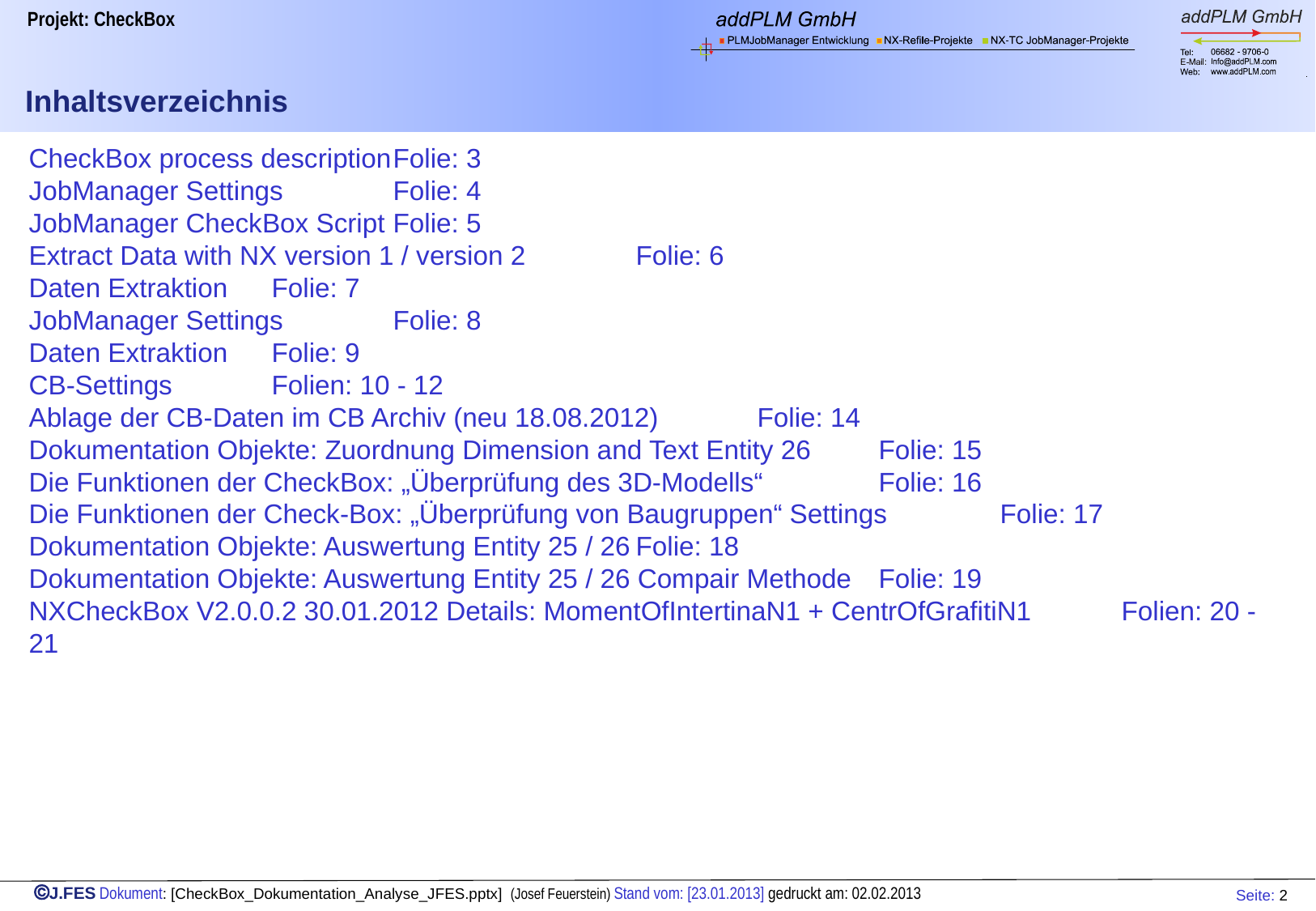

# Inhaltsverzeichnis
CheckBox process description	Folie: 3
JobManager Settings	Folie: 4
JobManager CheckBox Script	Folie: 5
Extract Data with NX version 1 / version 2	Folie: 6
Daten Extraktion	Folie: 7
JobManager Settings	Folie: 8
Daten Extraktion	Folie: 9
CB-Settings	Folien: 10 - 12
Ablage der CB-Daten im CB Archiv (neu 18.08.2012)	Folie: 14
Dokumentation Objekte: Zuordnung Dimension and Text Entity 26	Folie: 15
Die Funktionen der CheckBox: „Überprüfung des 3D-Modells“	Folie: 16
Die Funktionen der Check-Box: „Überprüfung von Baugruppen“ Settings	Folie: 17
Dokumentation Objekte: Auswertung Entity 25 / 26	Folie: 18
Dokumentation Objekte: Auswertung Entity 25 / 26 Compair Methode	Folie: 19
NXCheckBox V2.0.0.2 30.01.2012 Details: MomentOfIntertinaN1 + CentrOfGrafitiN1	Folien: 20 - 21